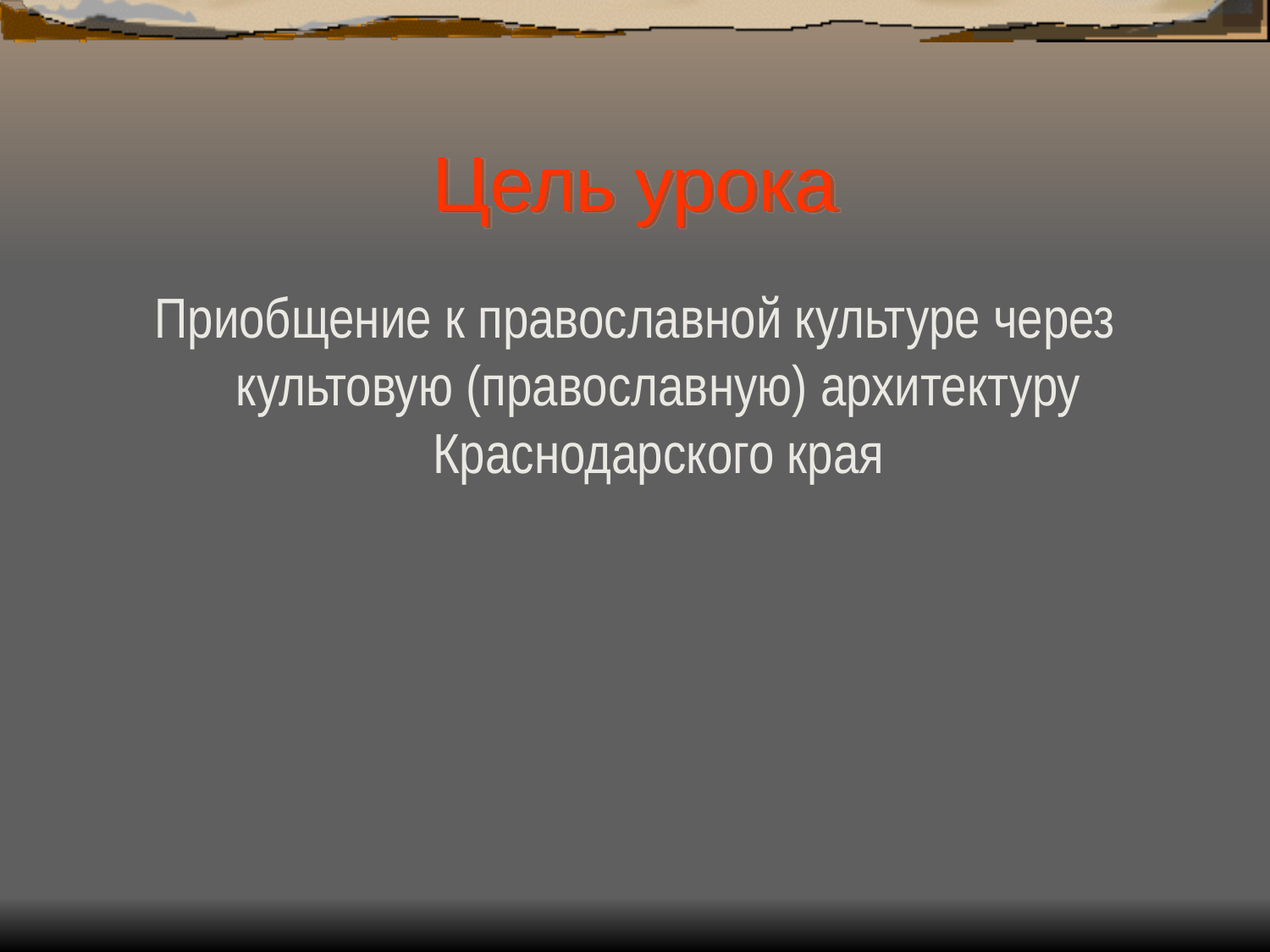

# Цель урока
Приобщение к православной культуре через культовую (православную) архитектуру Краснодарского края